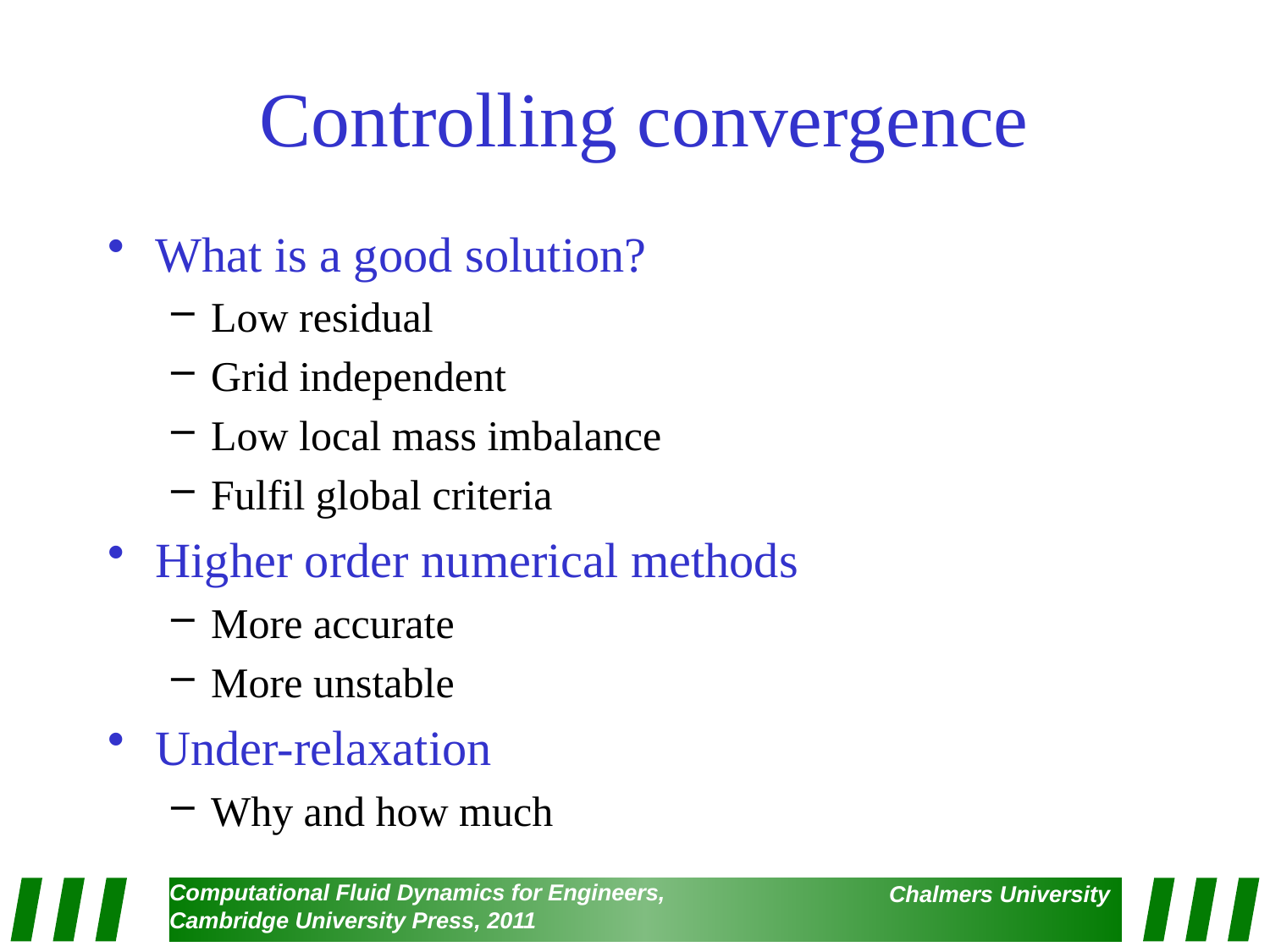

# Controlling convergence
What is a good solution?
Low residual
Grid independent
Low local mass imbalance
Fulfil global criteria
Higher order numerical methods
More accurate
More unstable
Under-relaxation
Why and how much